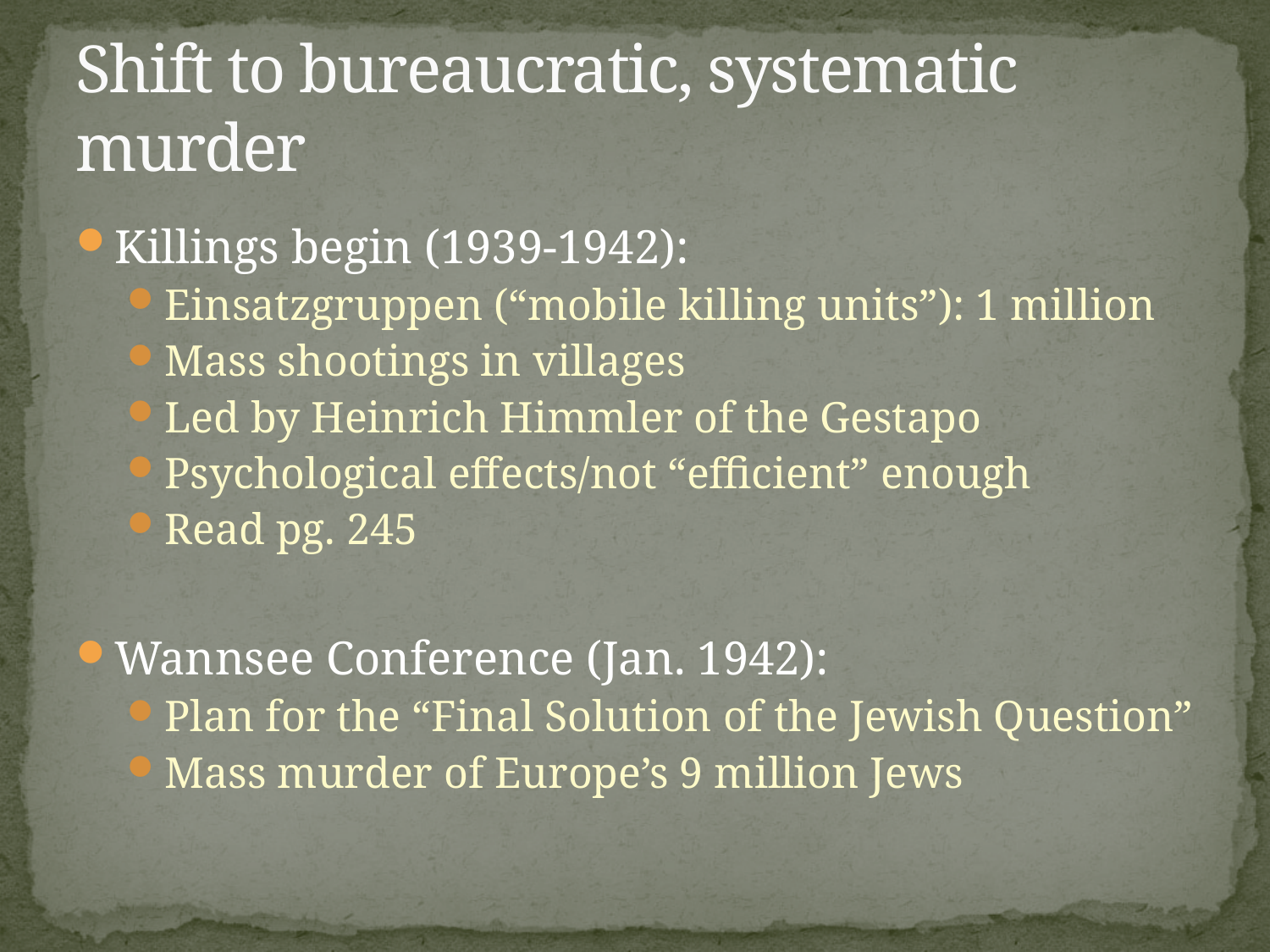

# Shift to bureaucratic, systematic murder
Killings begin (1939-1942):
Einsatzgruppen (“mobile killing units”): 1 million
Mass shootings in villages
Led by Heinrich Himmler of the Gestapo
Psychological effects/not “efficient” enough
Read pg. 245

Wannsee Conference (Jan. 1942):
Plan for the “Final Solution of the Jewish Question”
Mass murder of Europe’s 9 million Jews